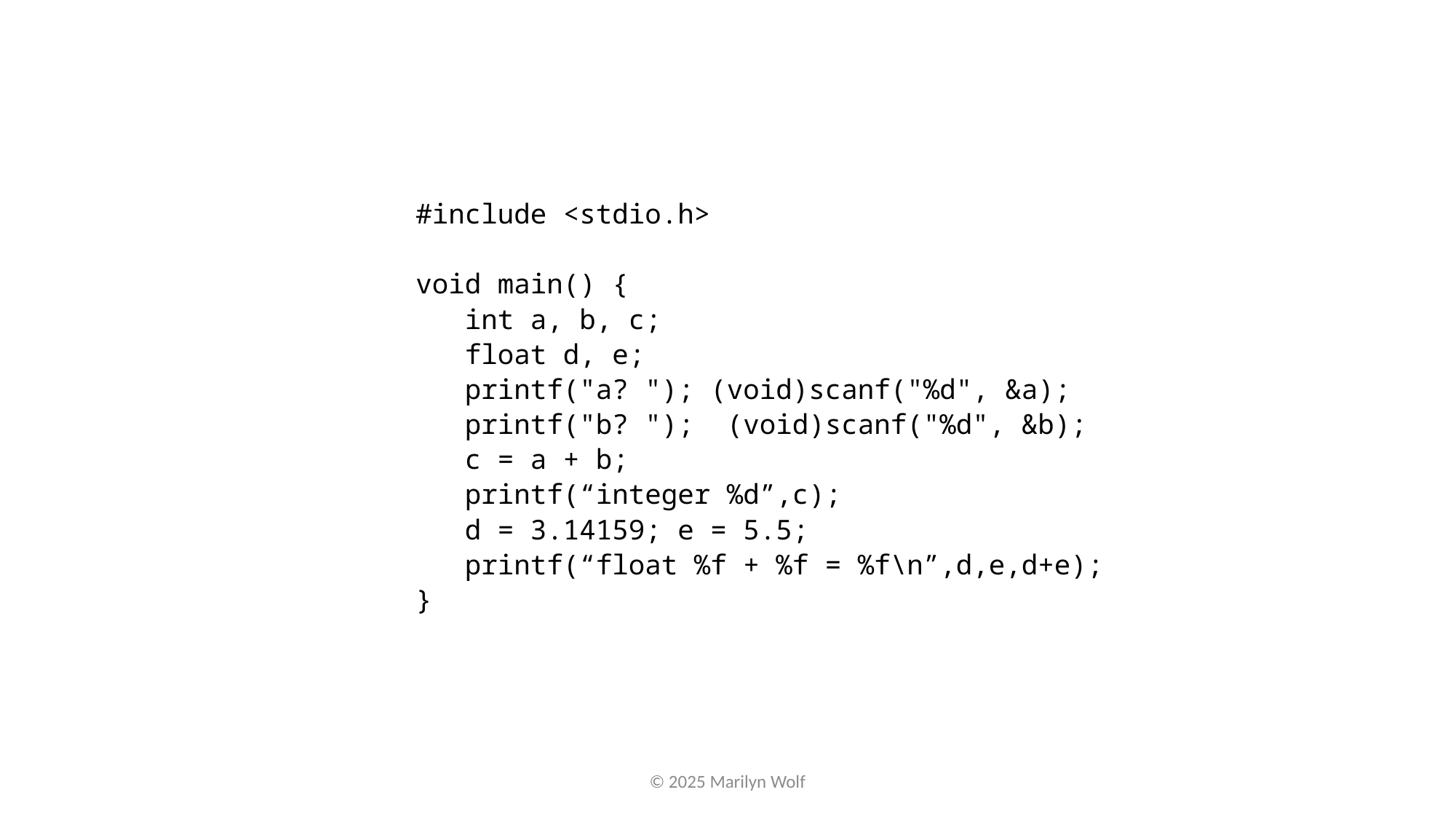

#include <stdio.h>

void main() {
   int a, b, c;
   float d, e;
   printf("a? "); (void)scanf("%d", &a);
   printf("b? ");  (void)scanf("%d", &b);
   c = a + b;
   printf(“integer %d”,c);
   d = 3.14159; e = 5.5;
   printf(“float %f + %f = %f\n”,d,e,d+e);
}
© 2025 Marilyn Wolf